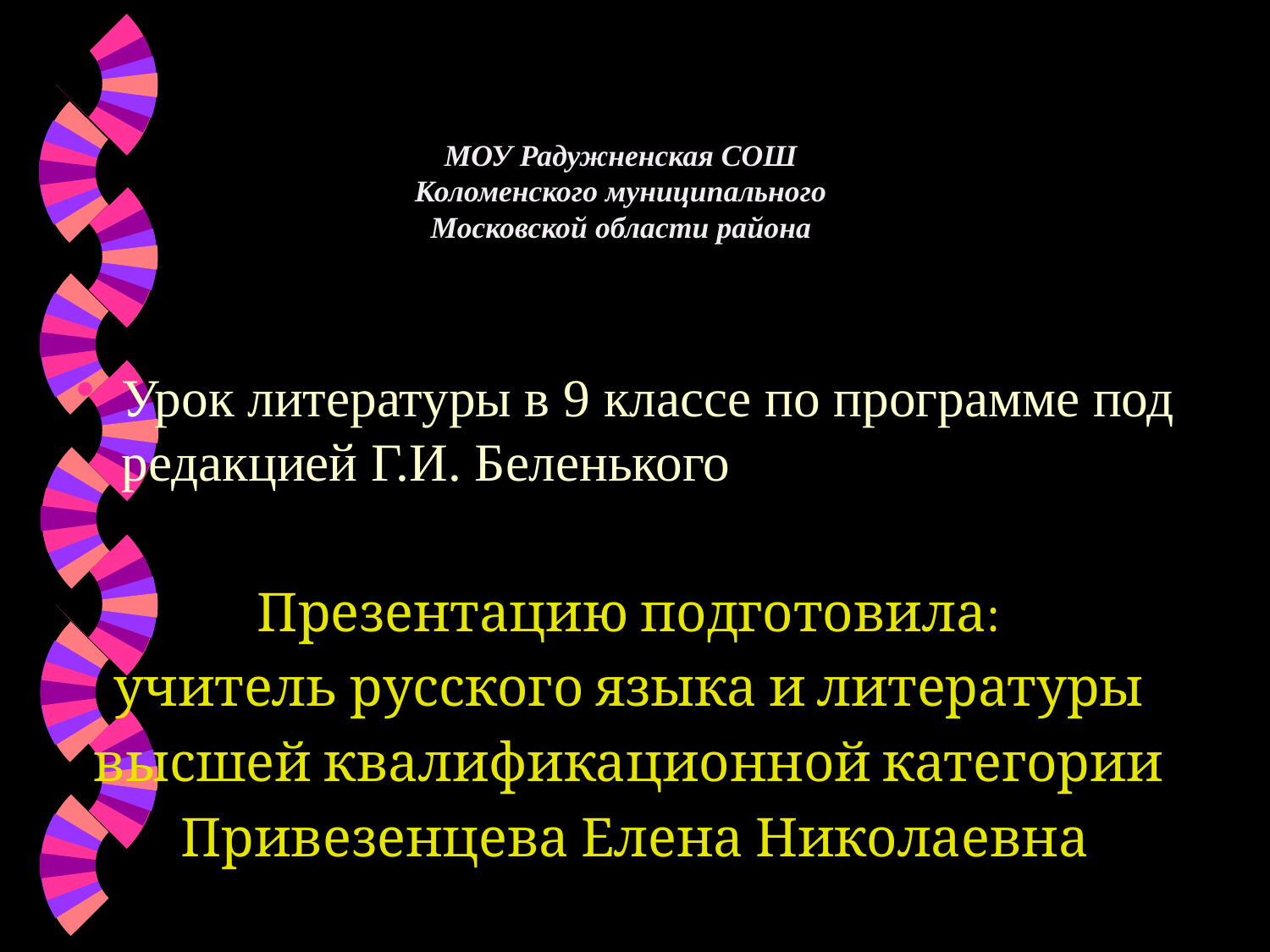

# МОУ Радужненская СОШ Коломенского муниципального Московской области района
Урок литературы в 9 классе по программе под редакцией Г.И. Беленького

Презентацию подготовила:
учитель русского языка и литературы
высшей квалификационной категории
Привезенцева Елена Николаевна